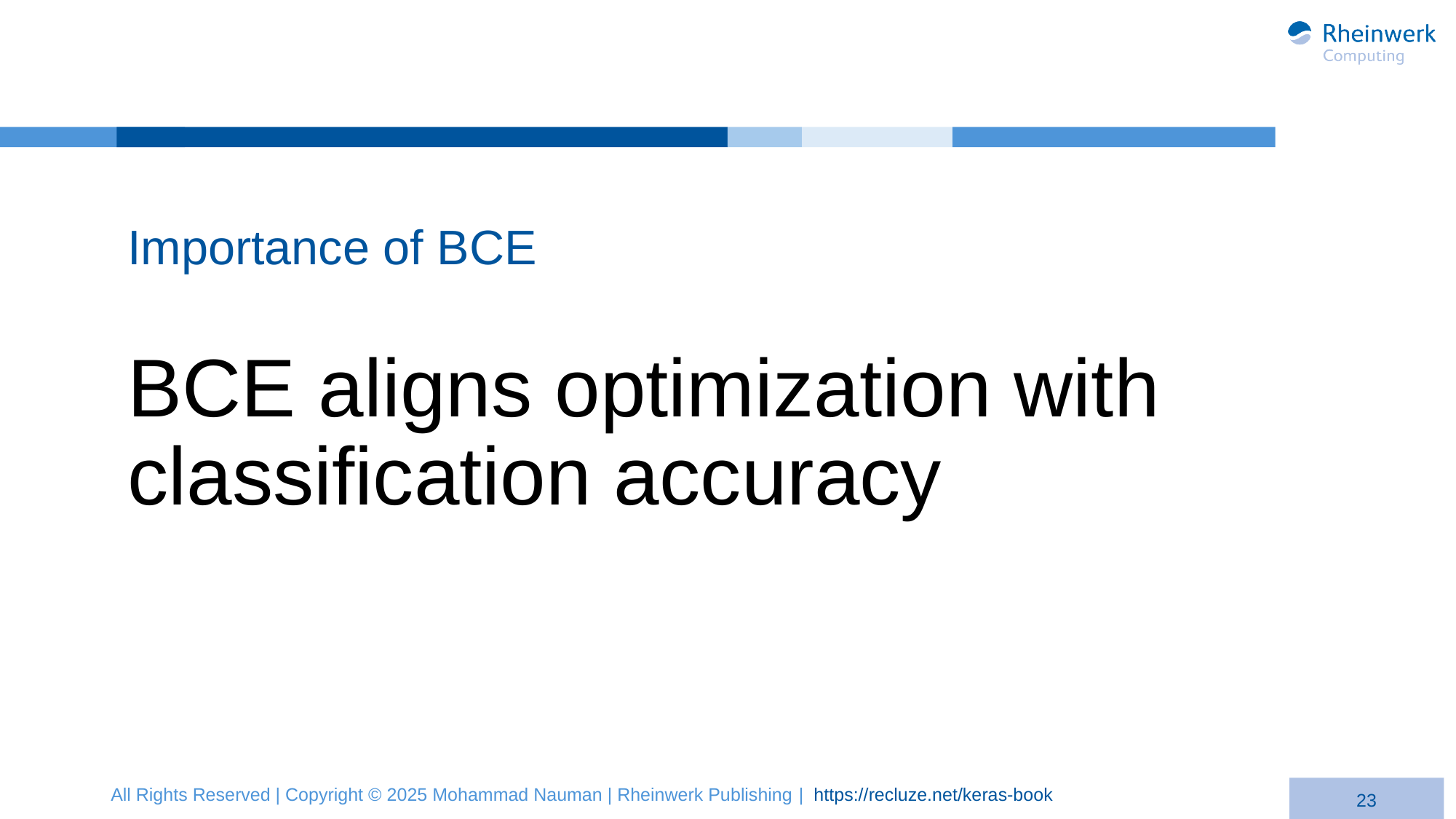

Importance of BCE
# BCE aligns optimization with classification accuracy